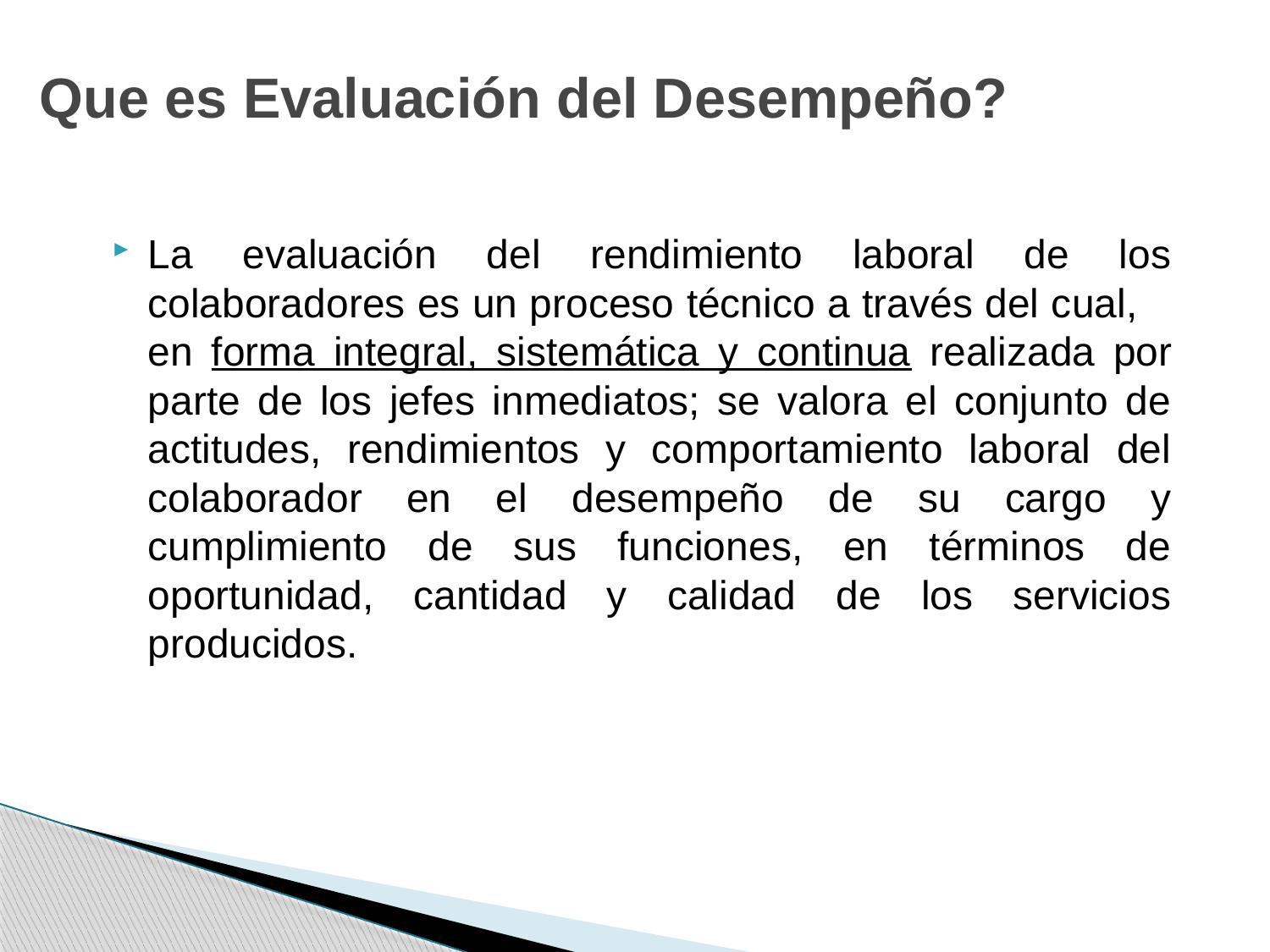

Que es Evaluación del Desempeño?
La evaluación del rendimiento laboral de los colaboradores es un proceso técnico a través del cual, 	en forma integral, sistemática y continua realizada por parte de los jefes inmediatos; se valora el conjunto de actitudes, rendimientos y comportamiento laboral del colaborador en el desempeño de su cargo y cumplimiento de sus funciones, en términos de oportunidad, cantidad y calidad de los servicios producidos.